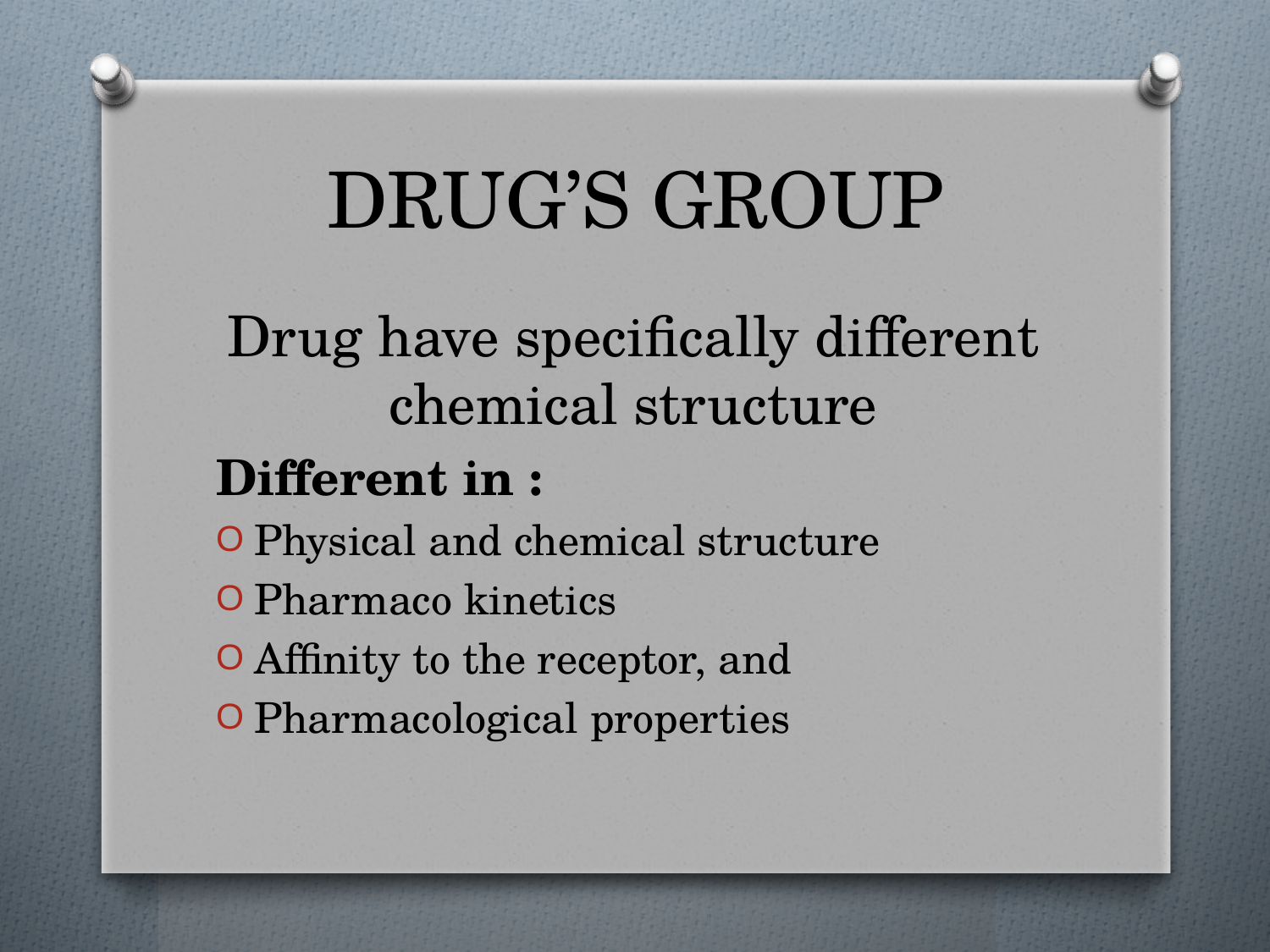

# DRUG’S GROUP
Drug have specifically different chemical structure
Different in :
Physical and chemical structure
Pharmaco kinetics
Affinity to the receptor, and
Pharmacological properties